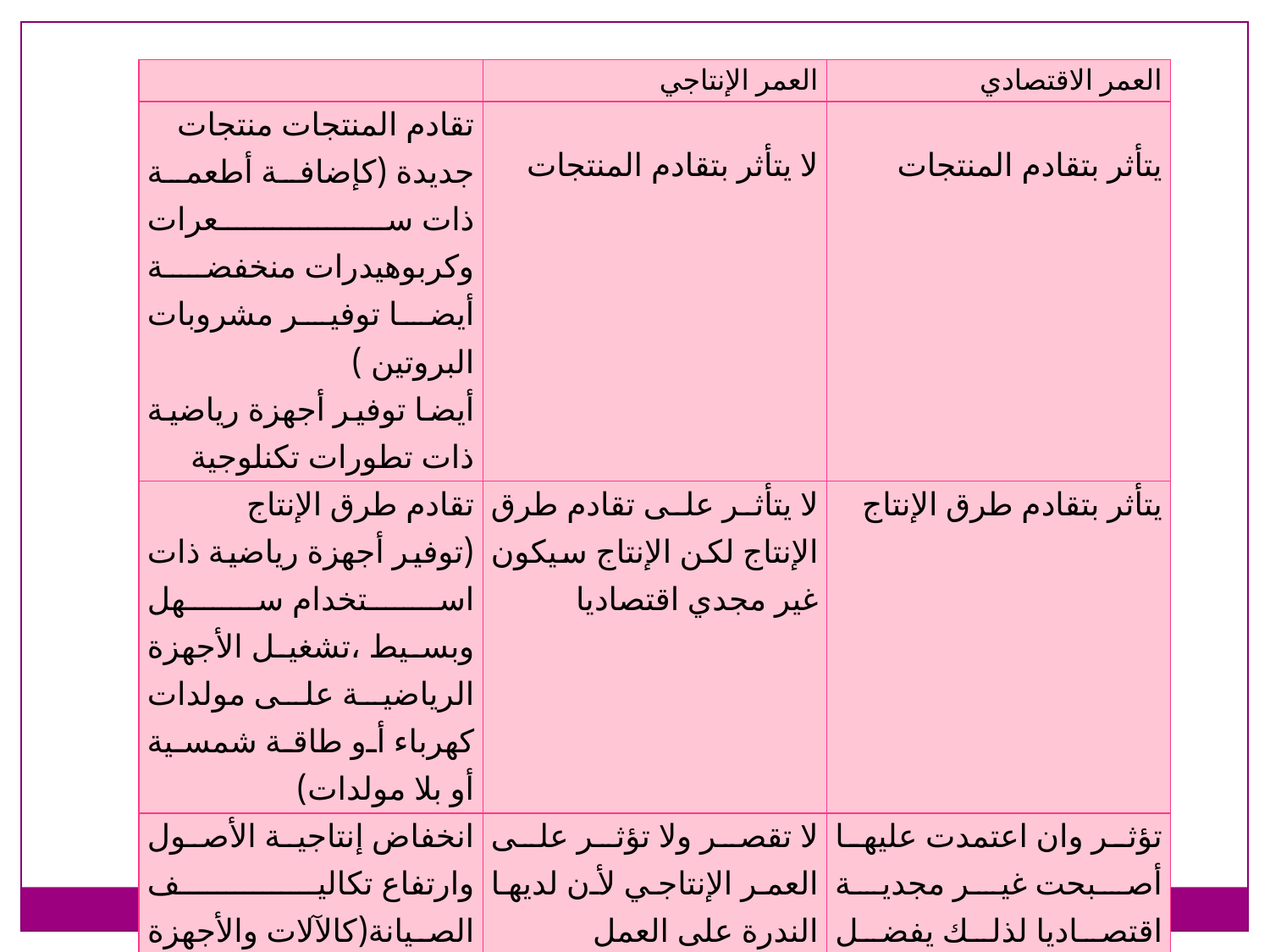

|  | العمر الإنتاجي | العمر الاقتصادي |
| --- | --- | --- |
| تقادم المنتجات منتجات جديدة (كإضافة أطعمة ذات سعرات وكربوهيدرات منخفضة أيضا توفير مشروبات البروتين ) أيضا توفير أجهزة رياضية ذات تطورات تكنلوجية | لا يتأثر بتقادم المنتجات | يتأثر بتقادم المنتجات |
| تقادم طرق الإنتاج (توفير أجهزة رياضية ذات استخدام سهل وبسيط ،تشغيل الأجهزة الرياضية على مولدات كهرباء أو طاقة شمسية أو بلا مولدات) | لا يتأثر على تقادم طرق الإنتاج لكن الإنتاج سيكون غير مجدي اقتصاديا | يتأثر بتقادم طرق الإنتاج |
| انخفاض إنتاجية الأصول وارتفاع تكاليف الصيانة(كالآلات والأجهزة الرياضية القديمة التي تحتاج إصلاح لكن تكاليفها مرتفعه ) | لا تقصر ولا تؤثر على العمر الإنتاجي لأن لديها الندرة على العمل | تؤثر وان اعتمدت عليها أصبحت غير مجدية اقتصاديا لذلك يفضل شراء آلات ومعدات جديدة ومتطورة بقيمة الإصلاح |